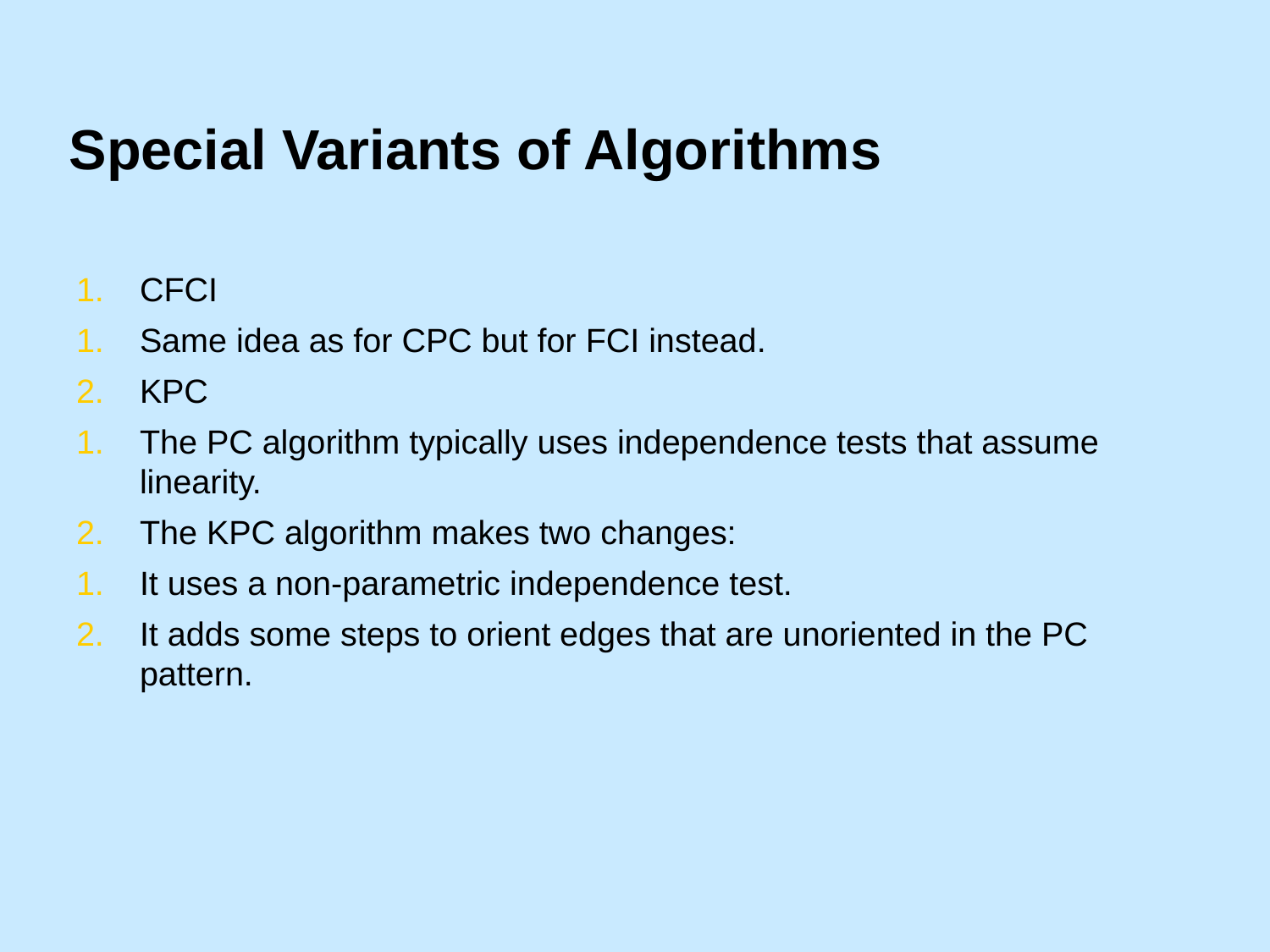

# Special Variants of Algorithms
CFCI
Same idea as for CPC but for FCI instead.
KPC
The PC algorithm typically uses independence tests that assume linearity.
The KPC algorithm makes two changes:
It uses a non-parametric independence test.
It adds some steps to orient edges that are unoriented in the PC pattern.